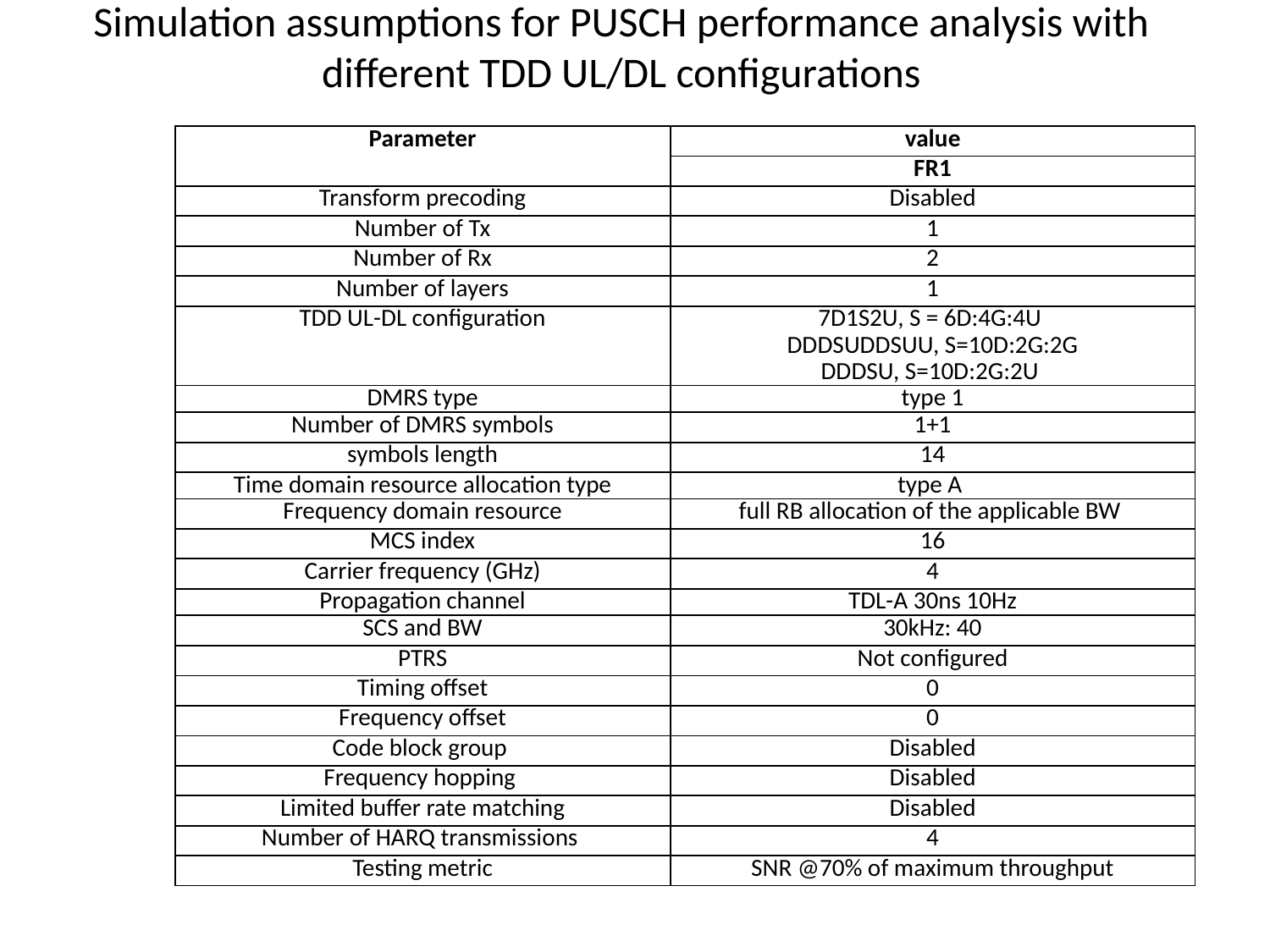

# Simulation assumptions for PUSCH performance analysis with different TDD UL/DL configurations
| Parameter | value |
| --- | --- |
|  | FR1 |
| Transform precoding | Disabled |
| Number of Tx | 1 |
| Number of Rx | 2 |
| Number of layers | 1 |
| TDD UL-DL configuration | 7D1S2U, S = 6D:4G:4U DDDSUDDSUU, S=10D:2G:2G DDDSU, S=10D:2G:2U |
| DMRS type | type 1 |
| Number of DMRS symbols | 1+1 |
| symbols length | 14 |
| Time domain resource allocation type | type A |
| Frequency domain resource | full RB allocation of the applicable BW |
| MCS index | 16 |
| Carrier frequency (GHz) | 4 |
| Propagation channel | TDL-A 30ns 10Hz |
| SCS and BW | 30kHz: 40 |
| PTRS | Not configured |
| Timing offset | 0 |
| Frequency offset | 0 |
| Code block group | Disabled |
| Frequency hopping | Disabled |
| Limited buffer rate matching | Disabled |
| Number of HARQ transmissions | 4 |
| Testing metric | SNR @70% of maximum throughput |